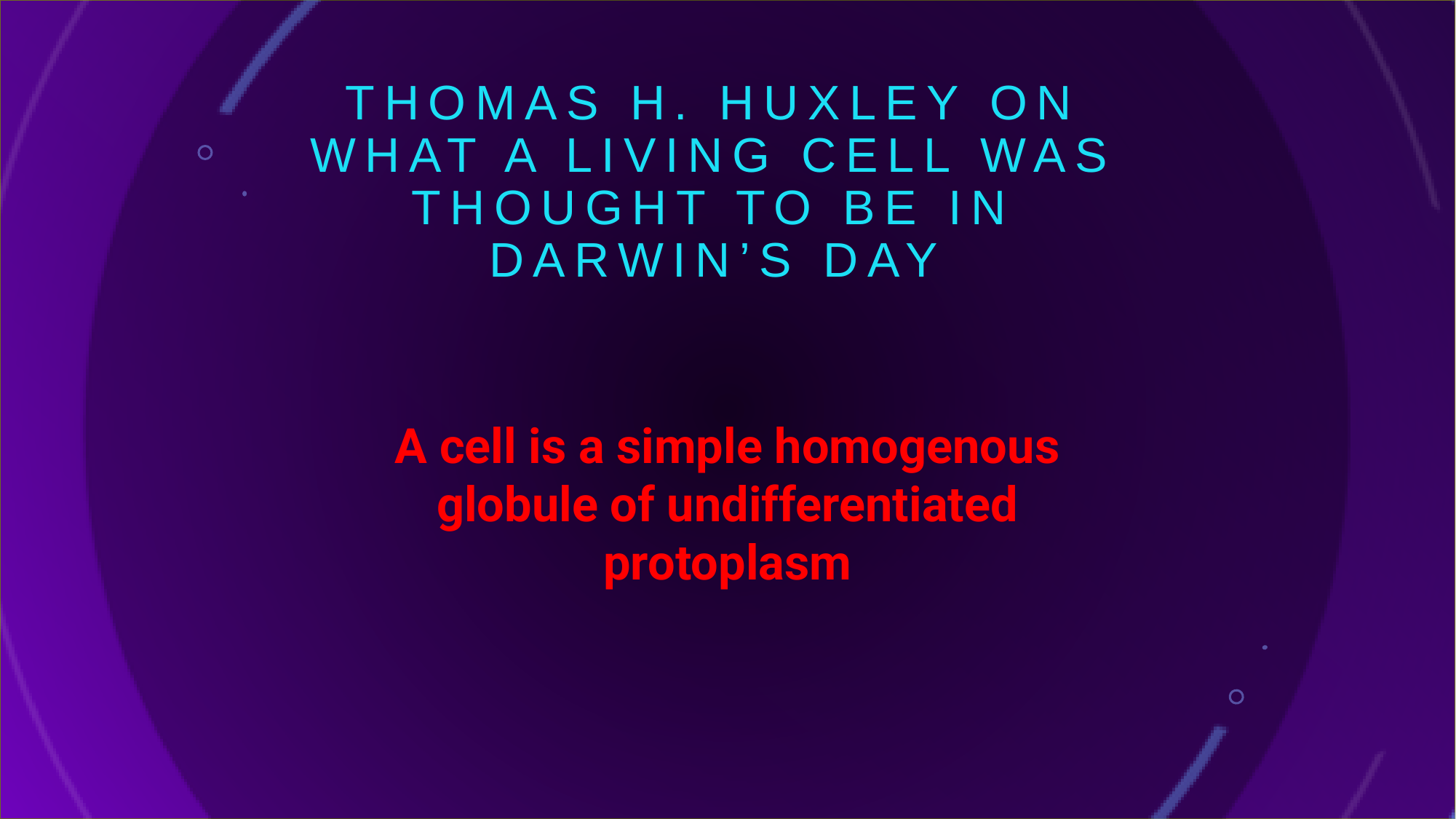

# Thomas H. Huxley On what a living cell was thought to be in Darwin’s day
A cell is a simple homogenous globule of undifferentiated protoplasm